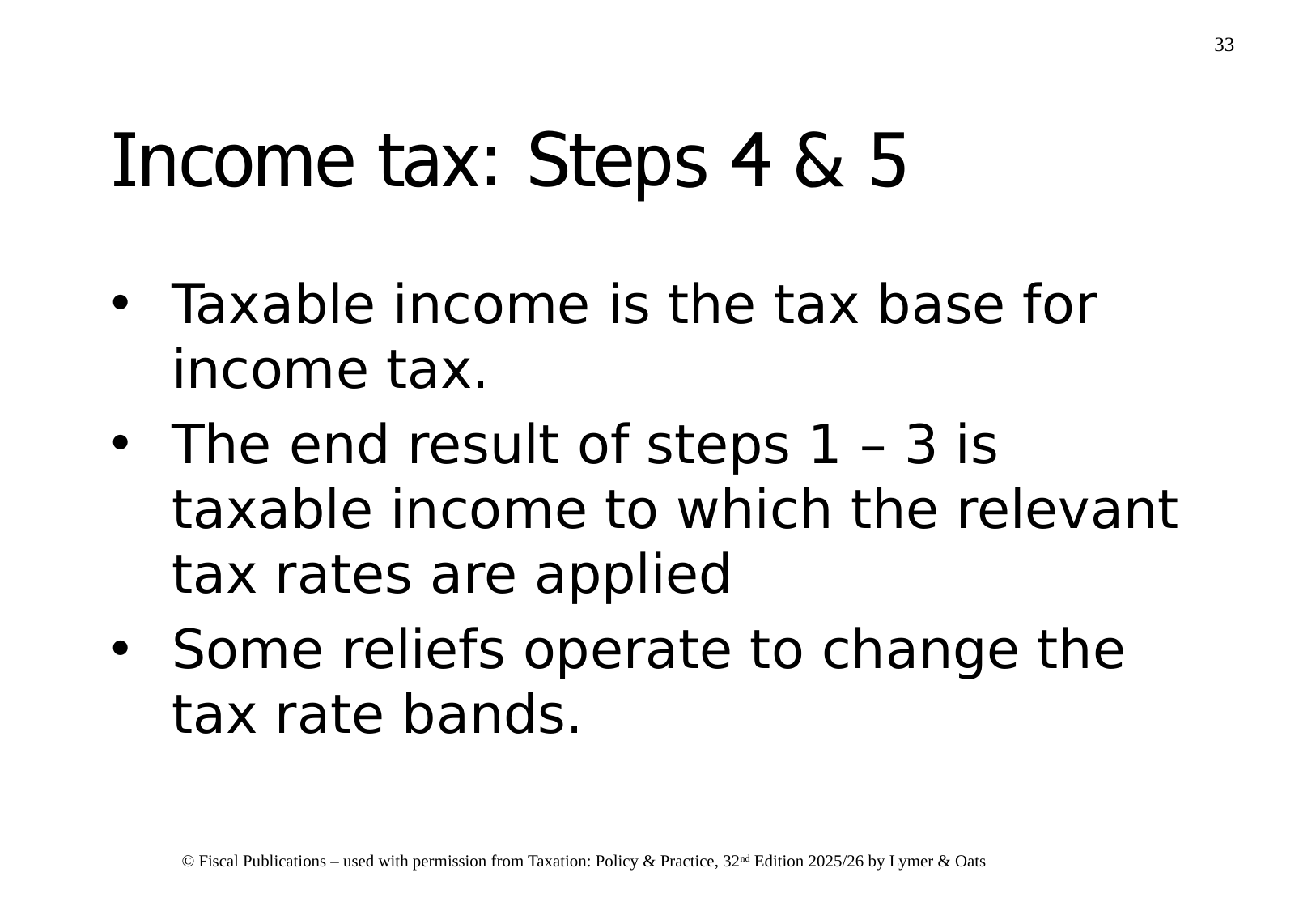

# Income tax: Steps 4 & 5
Taxable income is the tax base for income tax.
The end result of steps 1 – 3 is taxable income to which the relevant tax rates are applied
Some reliefs operate to change the tax rate bands.